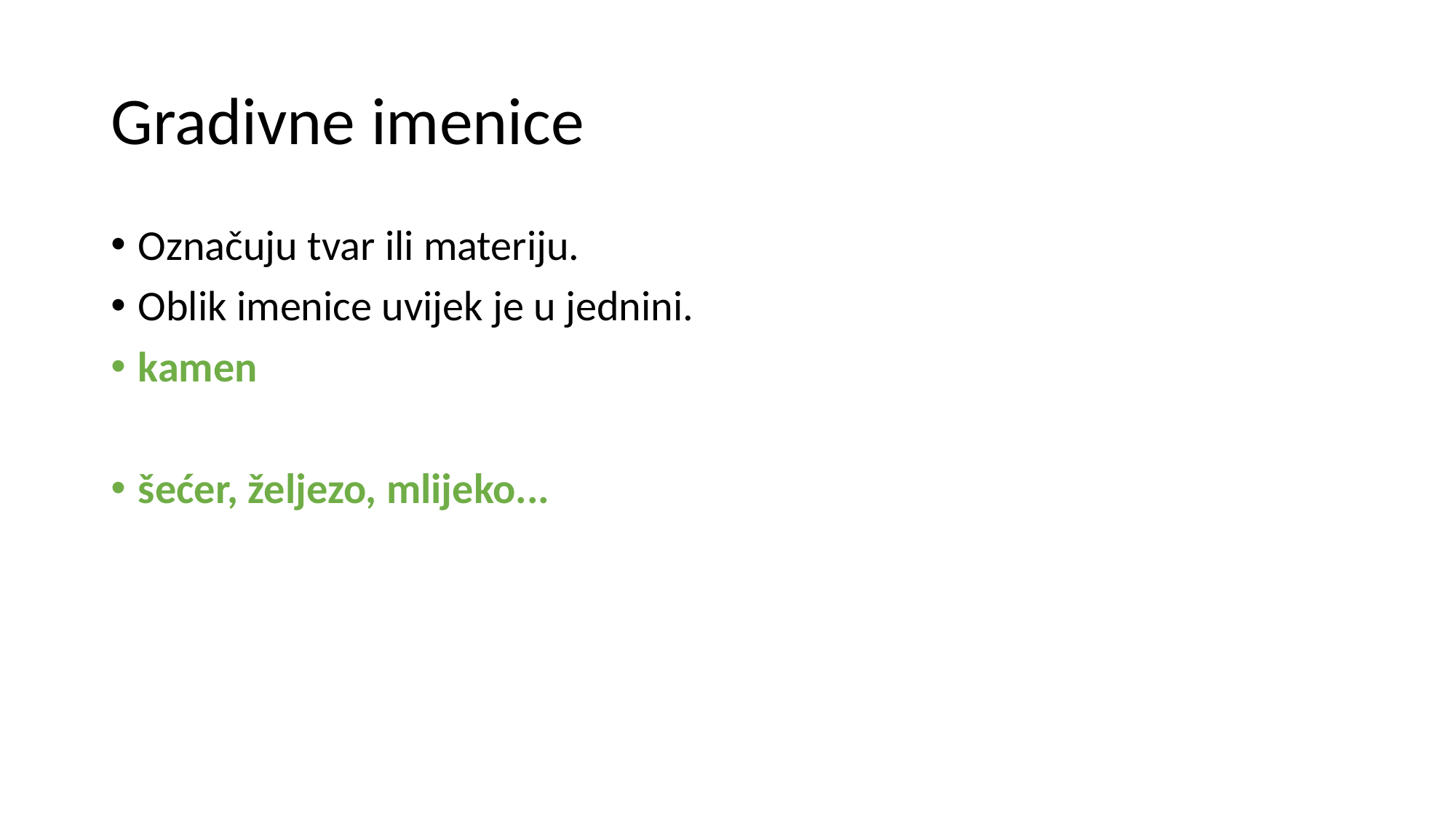

# Gradivne imenice
Označuju tvar ili materiju.
Oblik imenice uvijek je u jednini.
kamen

šećer, željezo, mlijeko...